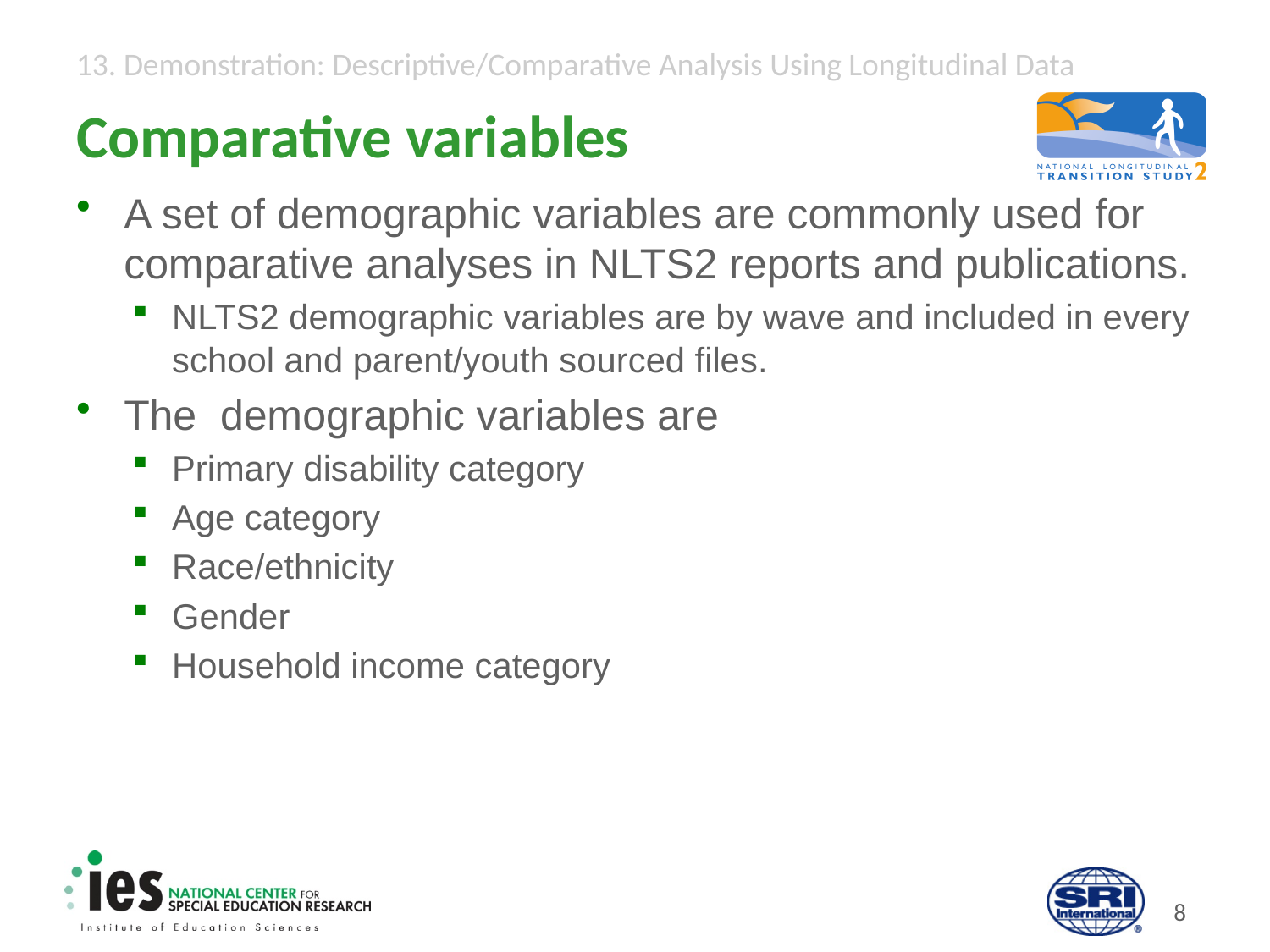

# Comparative variables
A set of demographic variables are commonly used for comparative analyses in NLTS2 reports and publications.
NLTS2 demographic variables are by wave and included in every school and parent/youth sourced files.
The  demographic variables are
Primary disability category
Age category
Race/ethnicity
Gender
Household income category
8